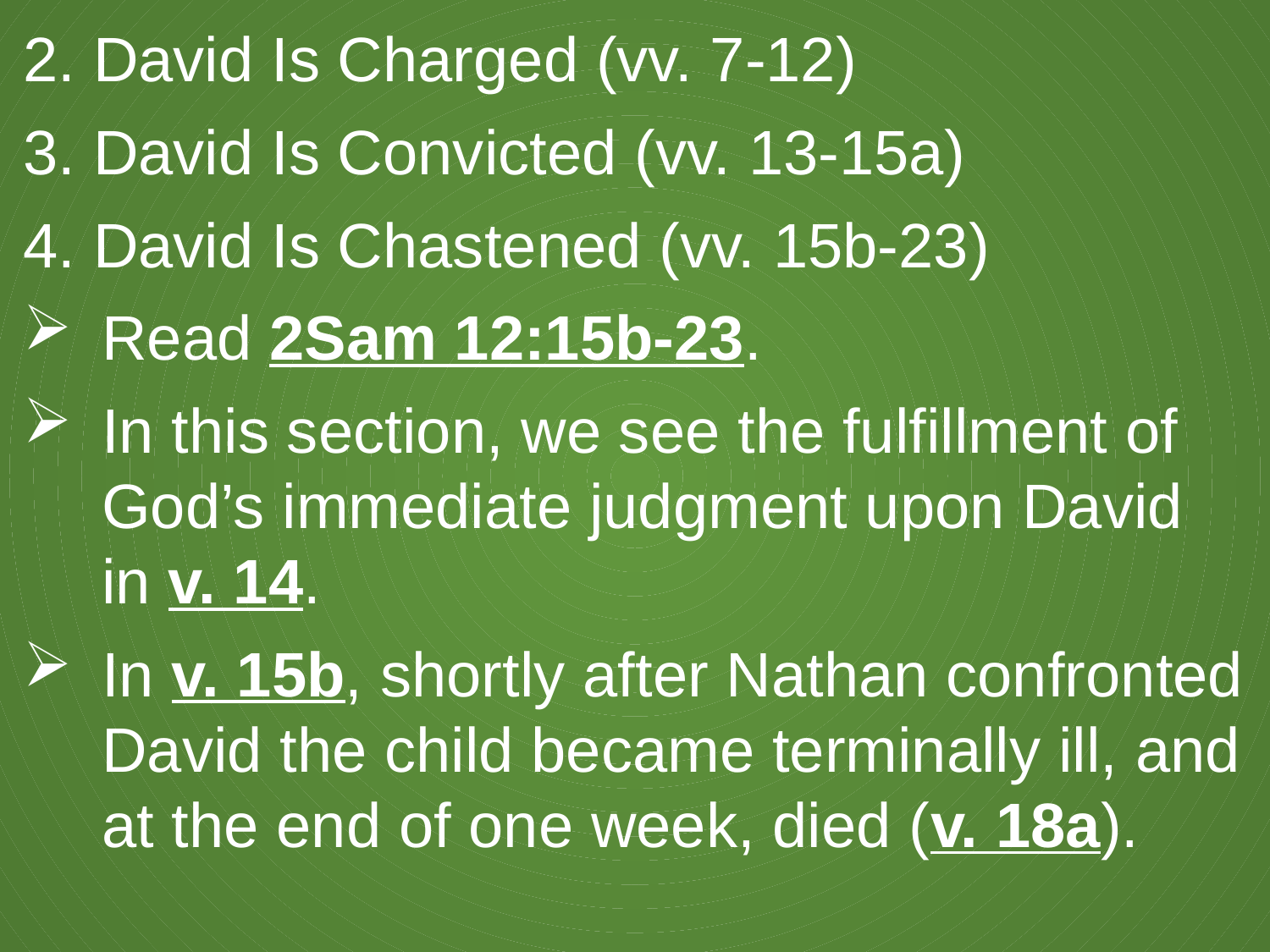

2. David Is Charged (vv. 7-12)
3. David Is Convicted (vv. 13-15a)
4. David Is Chastened (vv. 15b-23)
Read 2Sam 12:15b-23.
In this section, we see the fulfillment of God’s immediate judgment upon David in v. 14.
In v. 15b, shortly after Nathan confronted David the child became terminally ill, and at the end of one week, died (v. 18a).